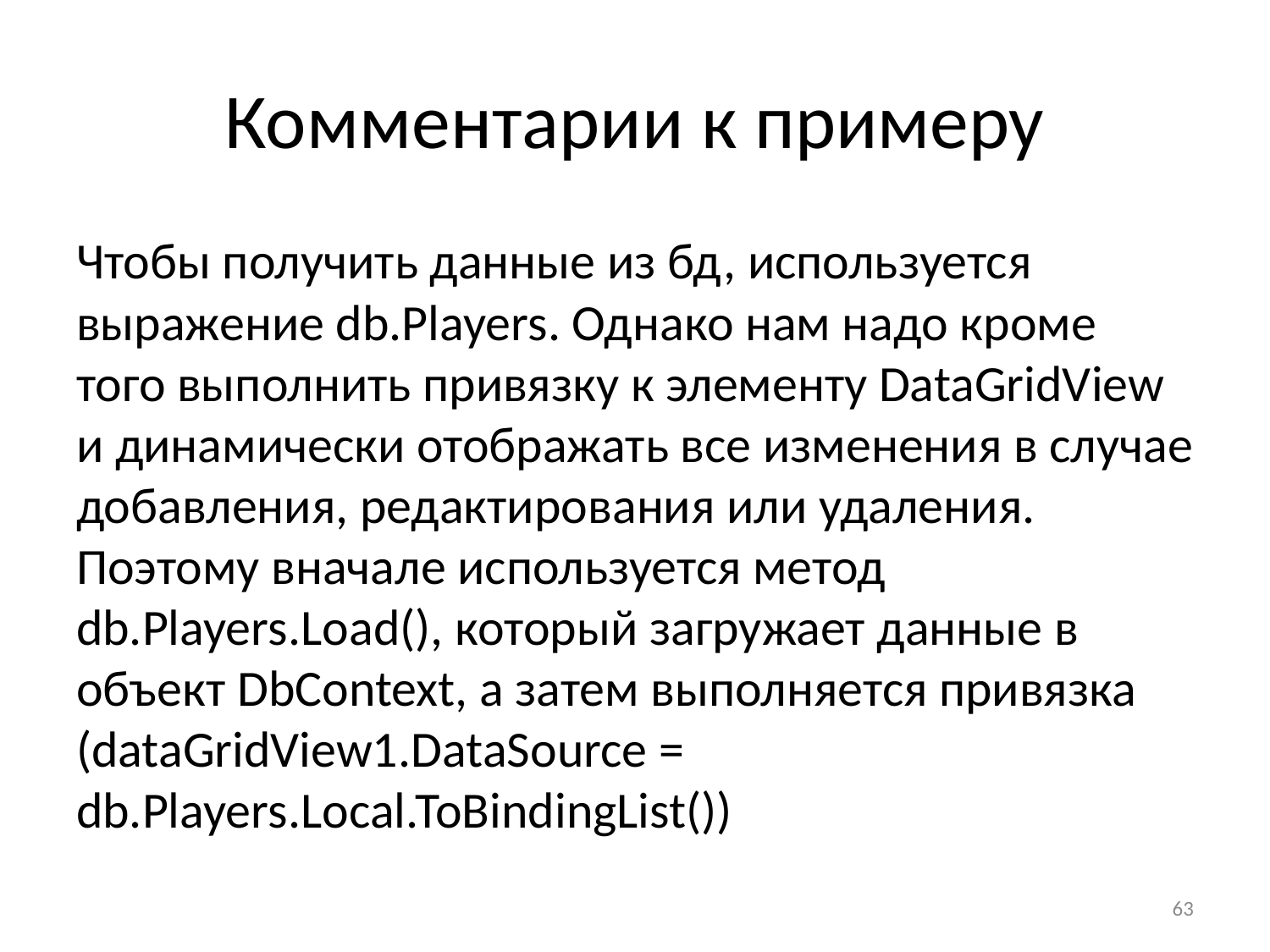

# Комментарии к примеру
Чтобы получить данные из бд, используется выражение db.Players. Однако нам надо кроме того выполнить привязку к элементу DataGridView и динамически отображать все изменения в случае добавления, редактирования или удаления. Поэтому вначале используется метод db.Players.Load(), который загружает данные в объект DbContext, а затем выполняется привязка (dataGridView1.DataSource = db.Players.Local.ToBindingList())
63